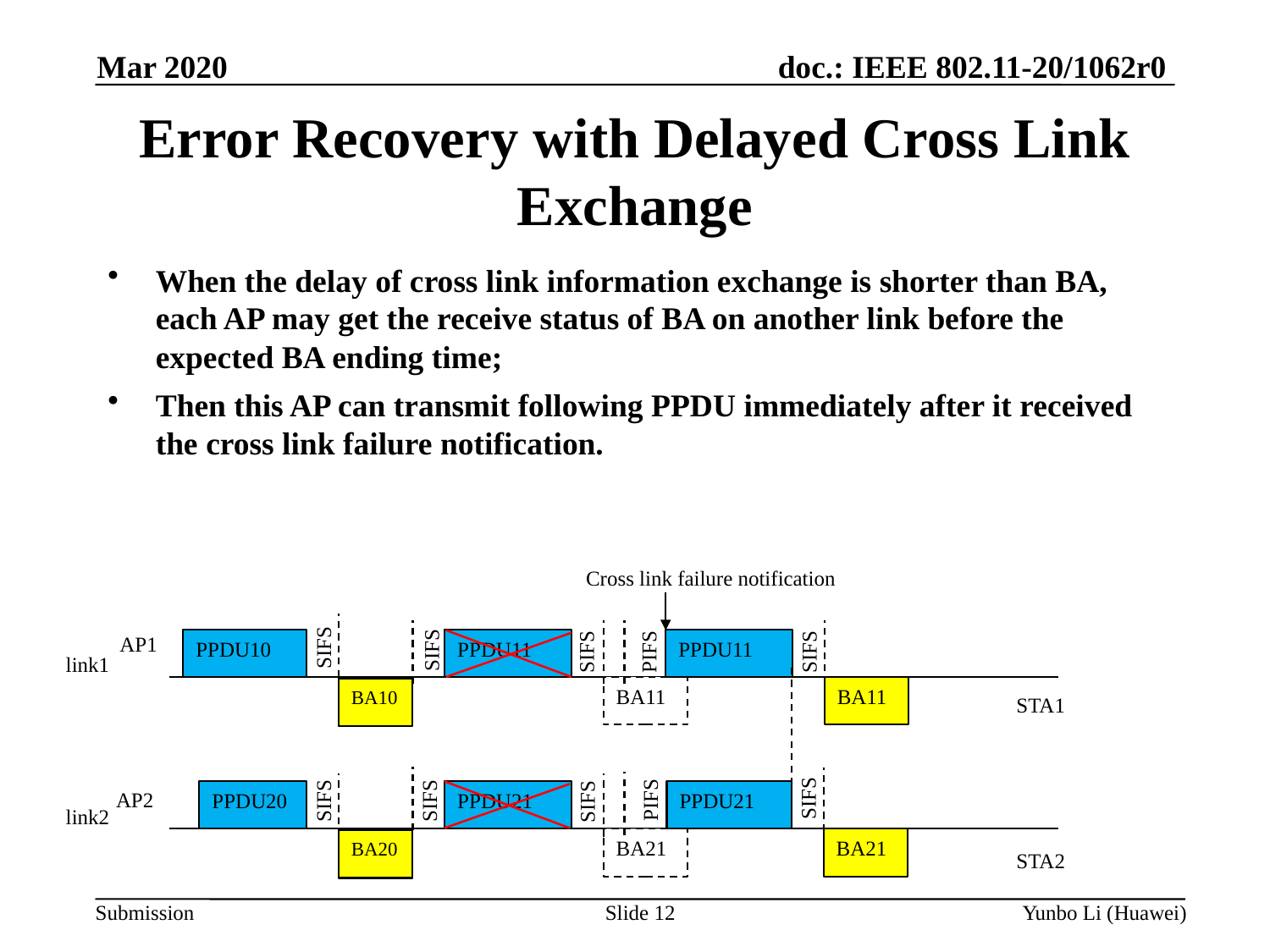

Mar 2020
Error Recovery with Delayed Cross Link Exchange
When the delay of cross link information exchange is shorter than BA, each AP may get the receive status of BA on another link before the expected BA ending time;
Then this AP can transmit following PPDU immediately after it received the cross link failure notification.

Cross link failure notification
AP1
SIFS
PPDU11
PPDU11
PPDU10
SIFS
SIFS
PIFS
SIFS
link1
BA11
BA11
CTS
BA10
STA1
SIFS
AP2
PIFS
PPDU21
PPDU21
PPDU20
SIFS
SIFS
SIFS
link2
BA21
BA21
CTS
BA20
STA2
Slide 12
Yunbo Li (Huawei)